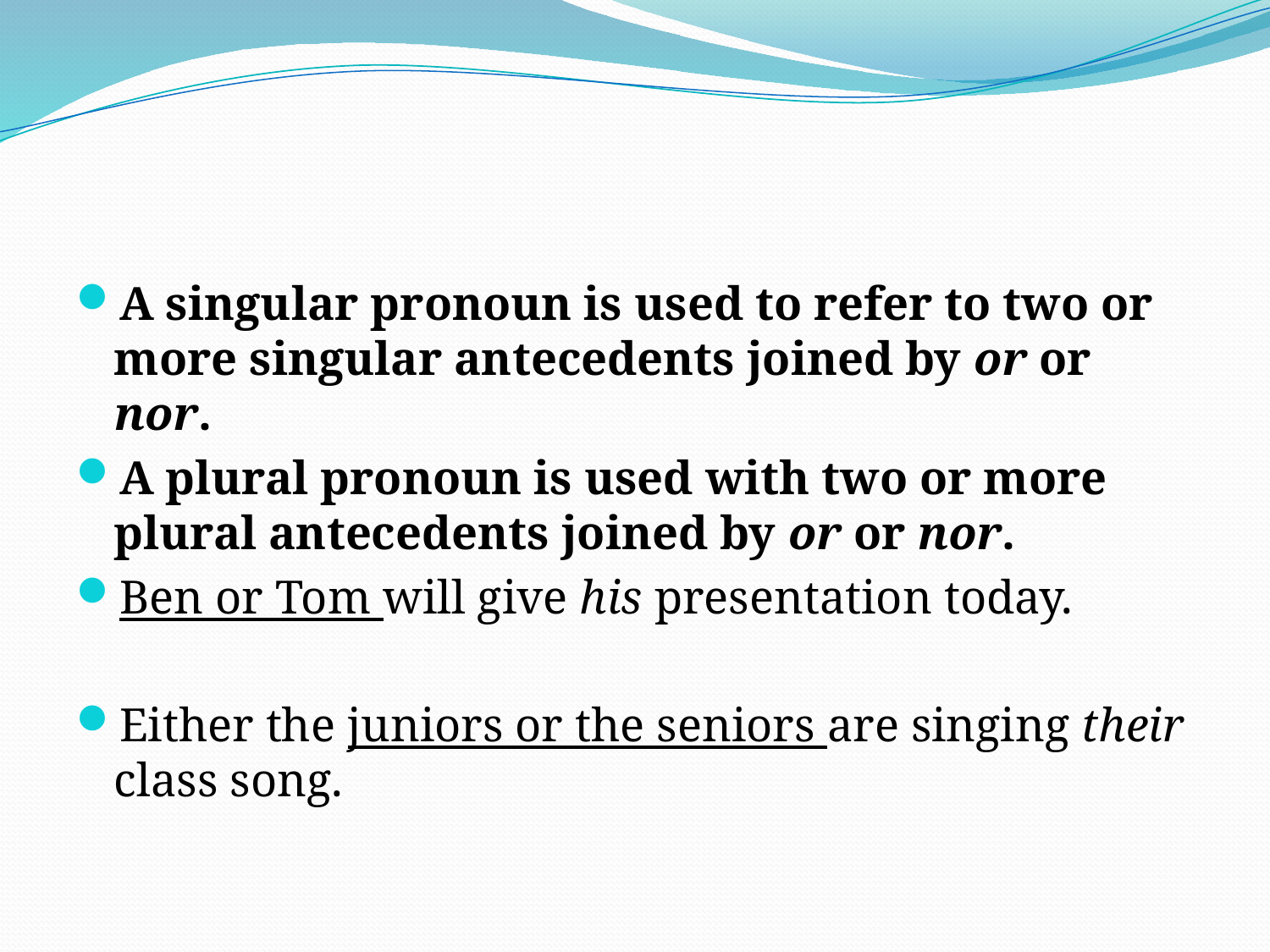

#
A singular pronoun is used to refer to two or more singular antecedents joined by or or nor.
A plural pronoun is used with two or more plural antecedents joined by or or nor.
Ben or Tom will give his presentation today.

Either the juniors or the seniors are singing their class song.